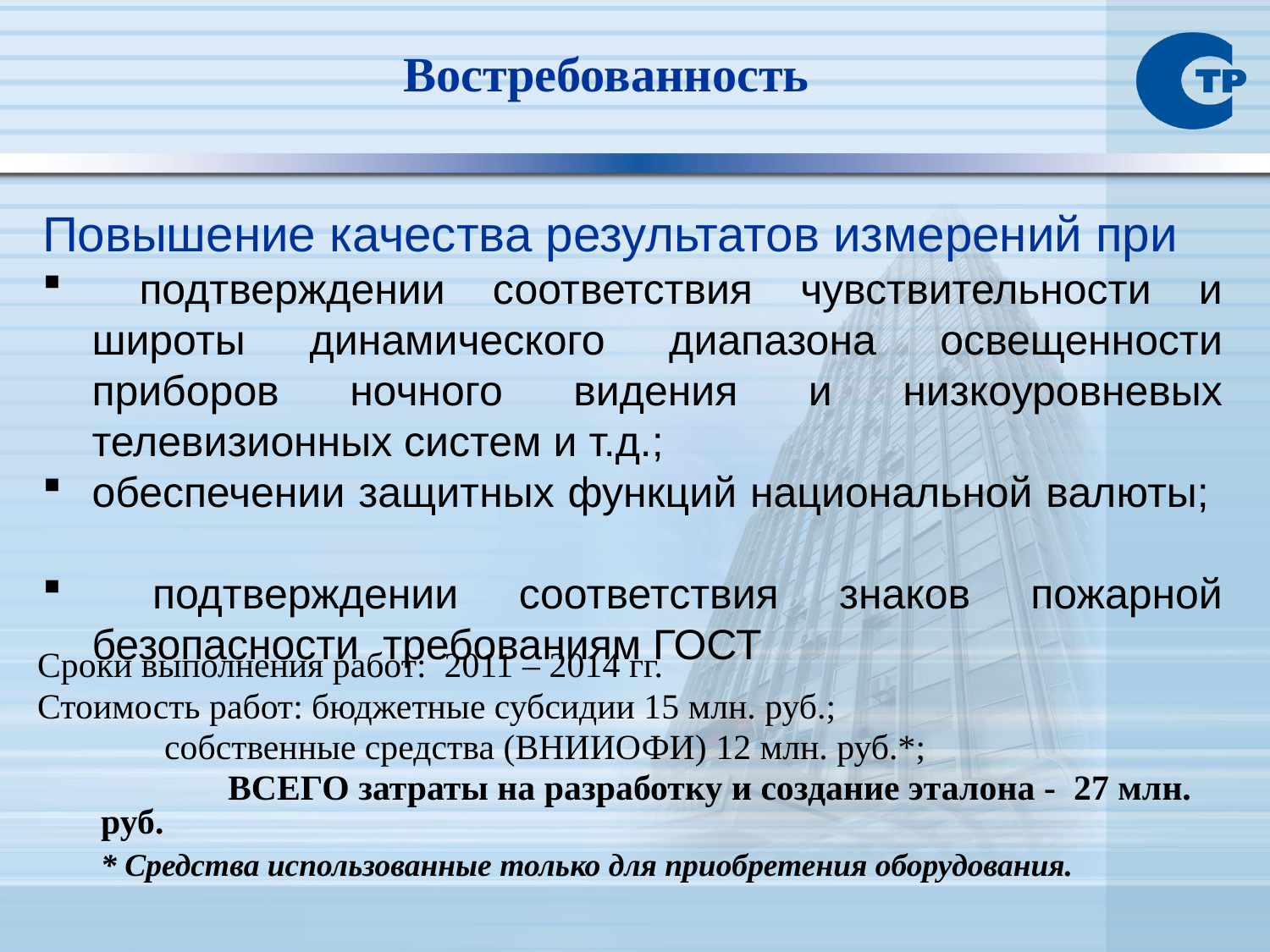

Востребованность
Повышение качества результатов измерений при
 подтверждении соответствия чувствительности и широты динамического диапазона освещенности приборов ночного видения и низкоуровневых телевизионных систем и т.д.;
обеспечении защитных функций национальной валюты;
 подтверждении соответствия знаков пожарной безопасности  требованиям ГОСТ
Сроки выполнения работ:  2011 – 2014 гг.
Стоимость работ: бюджетные субсидии 15 млн. руб.;
	собственные средства (ВНИИОФИ) 12 млн. руб.*;
	ВСЕГО затраты на разработку и создание эталона -  27 млн. руб.
* Средства использованные только для приобретения оборудования.